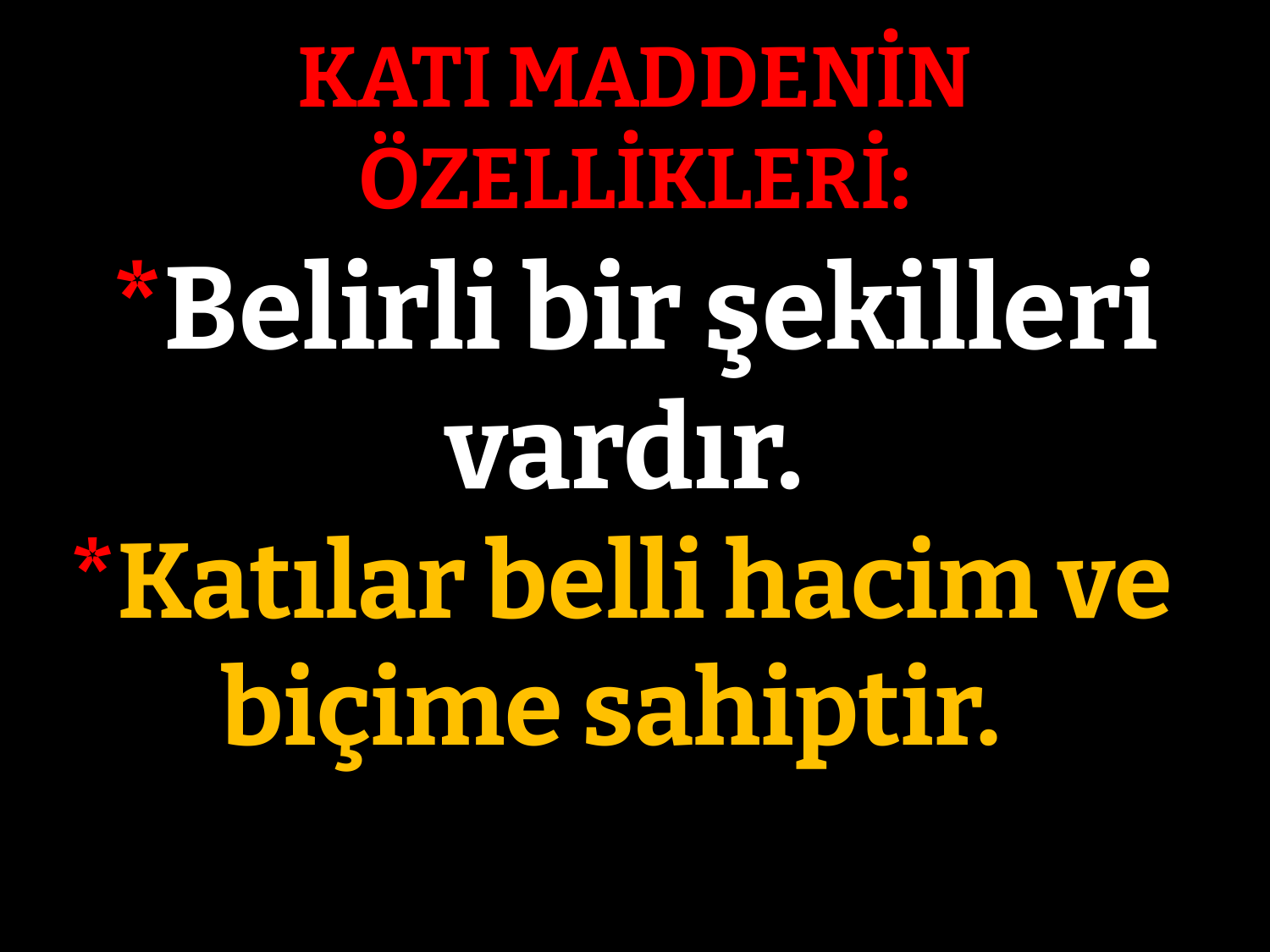

KATI MADDENİN ÖZELLİKLERİ:
*Belirli bir şekilleri vardır.
*Katılar belli hacim ve biçime sahiptir.